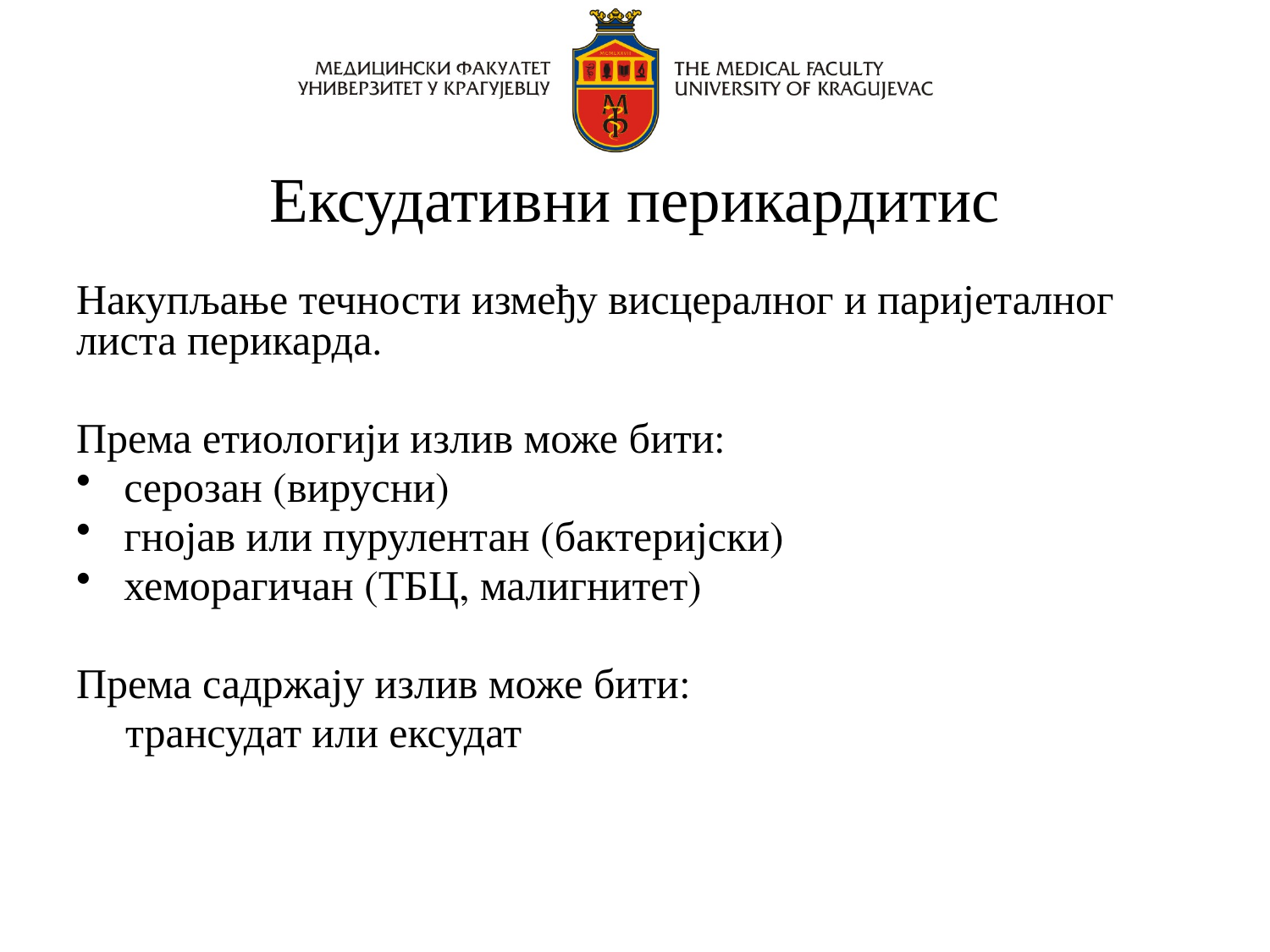

# Ексудативни перикардитис
Накупљање течности између висцералног и паријеталног листа перикарда.

Према етиологији излив може бити:
серозан (вирусни)
гнојав или пурулентан (бактеријски)
хеморагичан (ТБЦ, малигнитет)

Према садржају излив може бити:
	трансудат или ексудат